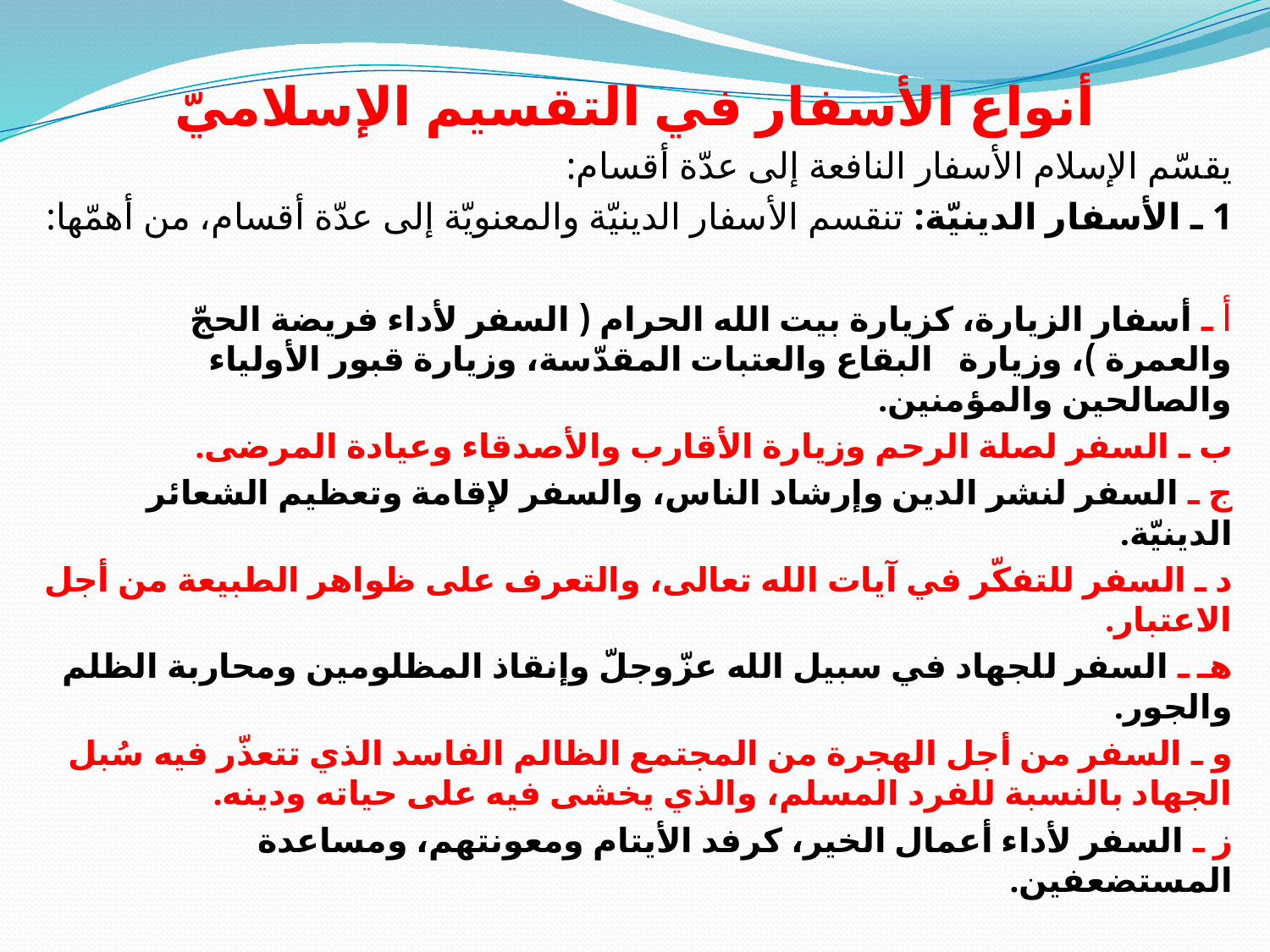

# أنواع الأسفار في التقسيم الإسلاميّ
يقسّم الإسلام الأسفار النافعة إلى عدّة أقسام:
1 ـ الأسفار الدينيّة: تنقسم الأسفار الدينيّة والمعنويّة إلى عدّة أقسام، من أهمّها:

أ ـ أسفار الزيارة، كزيارة بيت الله الحرام ( السفر لأداء فريضة الحجّ والعمرة )، وزيارة   البقاع والعتبات المقدّسة، وزيارة قبور الأولياء والصالحين والمؤمنين.
ب ـ السفر لصلة الرحم وزيارة الأقارب والأصدقاء وعيادة المرضى.
ج ـ السفر لنشر الدين وإرشاد الناس، والسفر لإقامة وتعظيم الشعائر الدينيّة.
د ـ السفر للتفكّر في آيات الله تعالى، والتعرف على ظواهر الطبيعة من أجل الاعتبار.
هـ ـ السفر للجهاد في سبيل الله عزّوجلّ وإنقاذ المظلومين ومحاربة الظلم والجور.
و ـ السفر من أجل الهجرة من المجتمع الظالم الفاسد الذي تتعذّر فيه سُبل الجهاد بالنسبة للفرد المسلم، والذي يخشى فيه على حياته ودينه.
ز ـ السفر لأداء أعمال الخير، كرفد الأيتام ومعونتهم، ومساعدة المستضعفين.